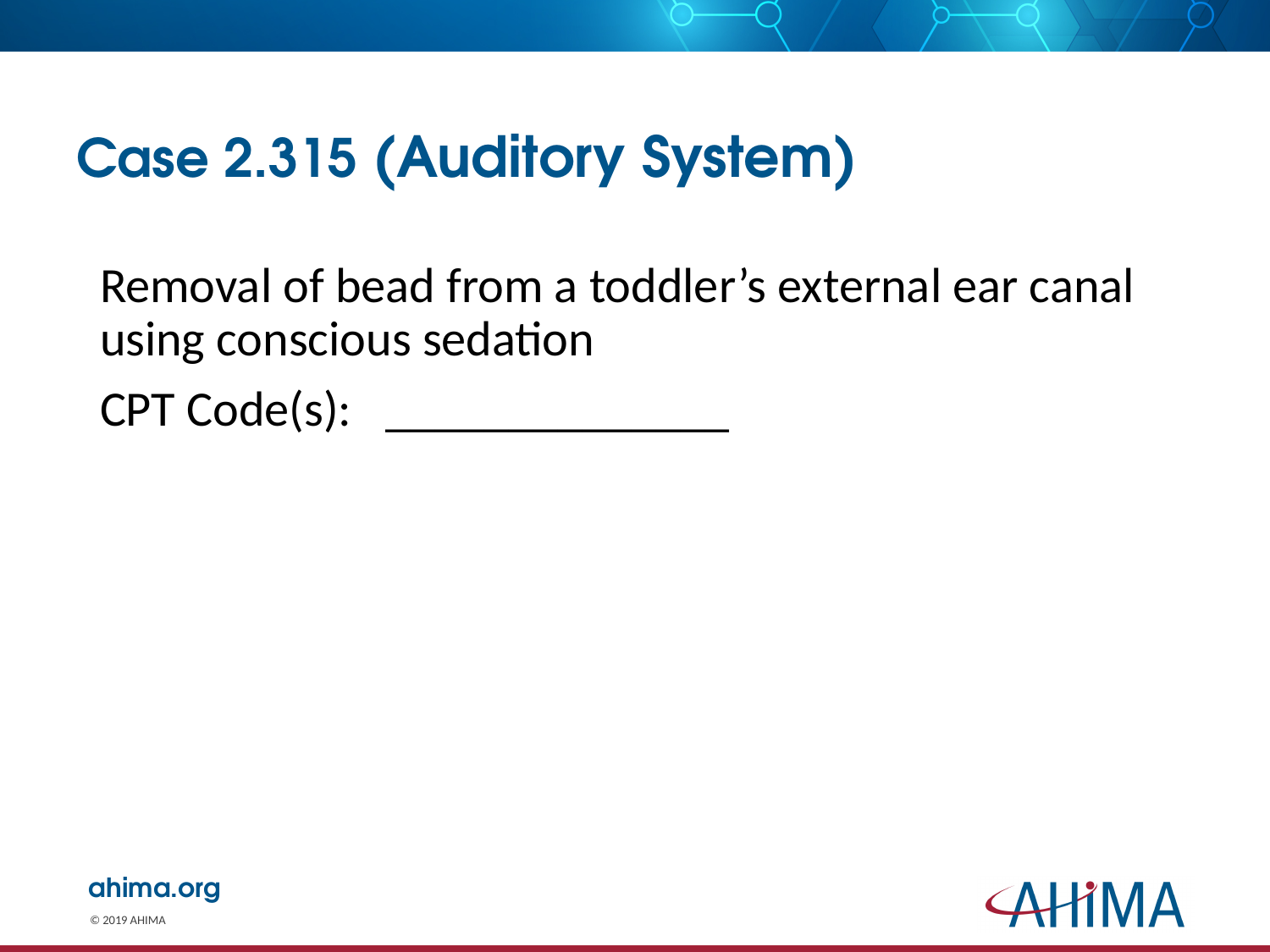

# Case 2.315 (Auditory System)
Removal of bead from a toddler’s external ear canal using conscious sedation
CPT Code(s): 	______________